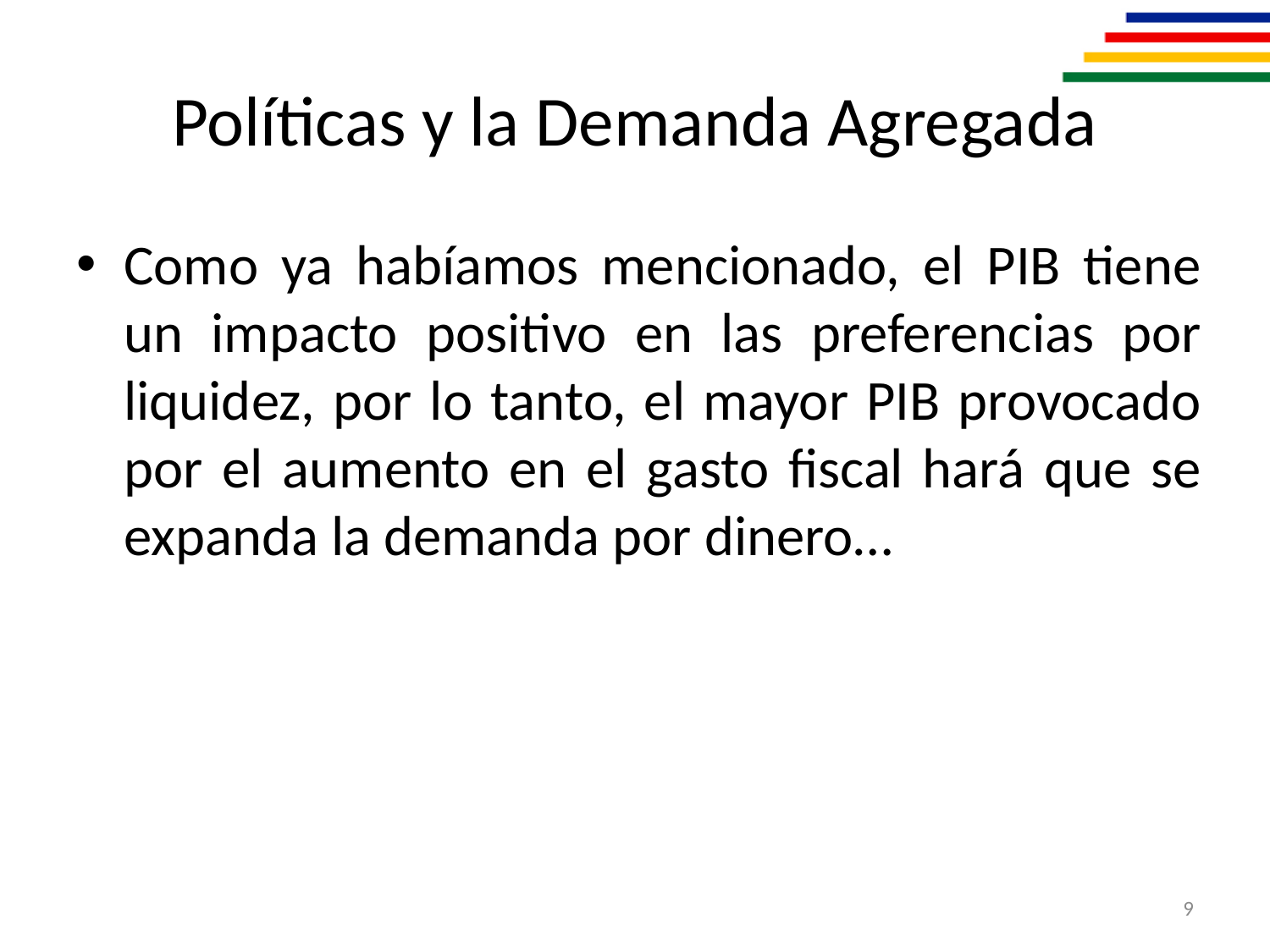

# Políticas y la Demanda Agregada
Como ya habíamos mencionado, el PIB tiene un impacto positivo en las preferencias por liquidez, por lo tanto, el mayor PIB provocado por el aumento en el gasto fiscal hará que se expanda la demanda por dinero…

9